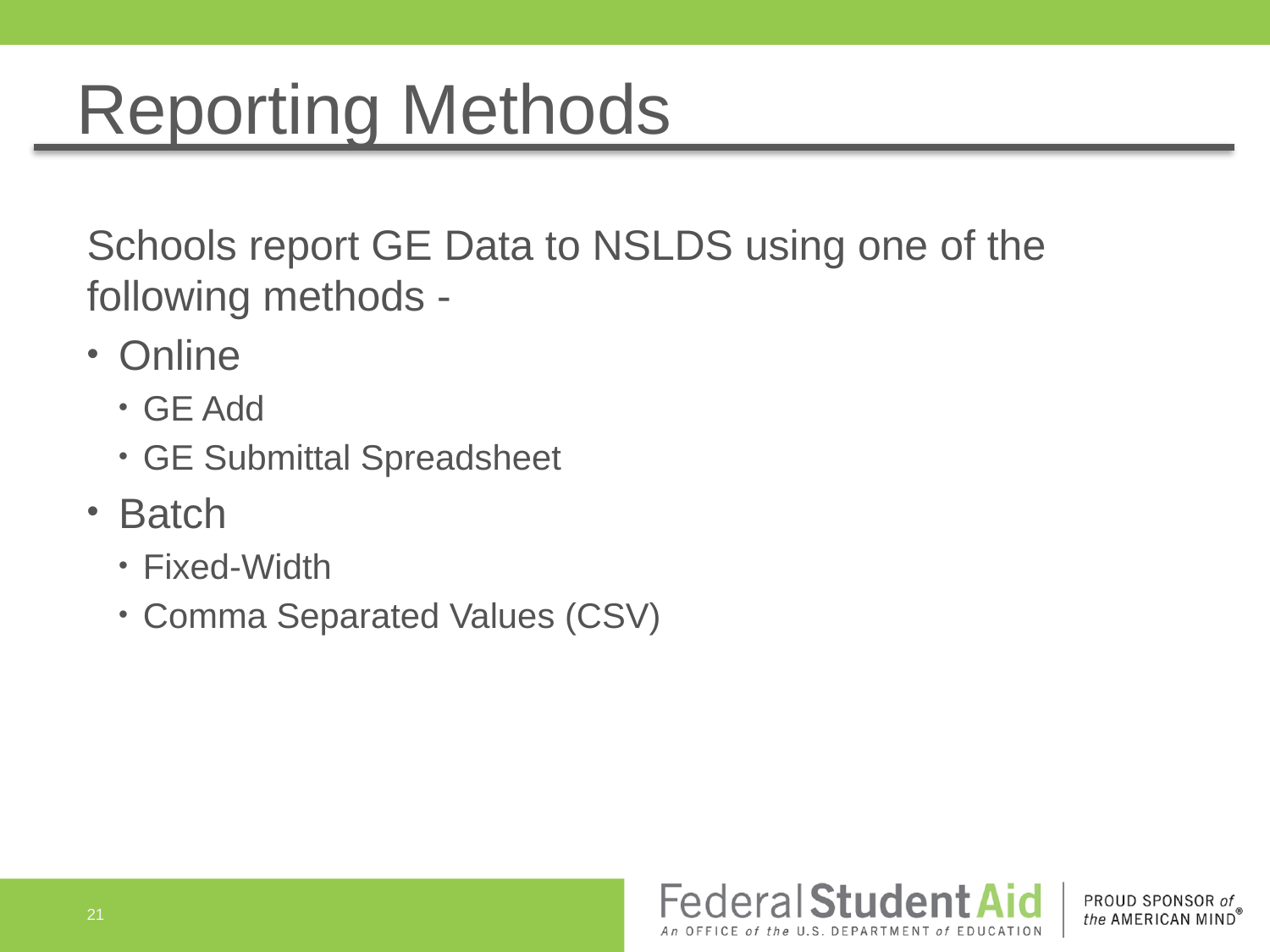

# Reporting Methods
Schools report GE Data to NSLDS using one of the following methods -
Online
GE Add
GE Submittal Spreadsheet
Batch
Fixed-Width
Comma Separated Values (CSV)
21